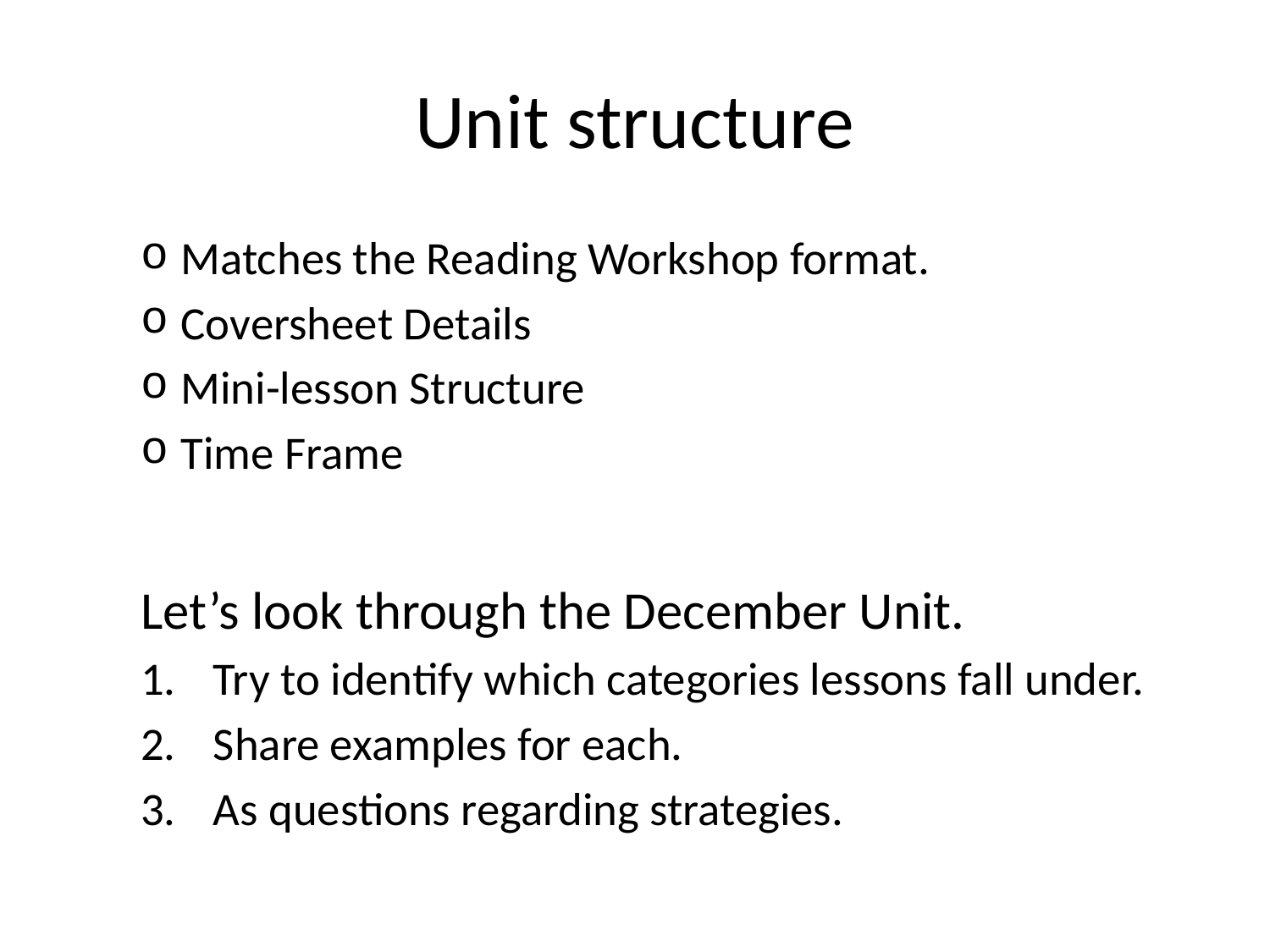

# Unit structure
Matches the Reading Workshop format.
Coversheet Details
Mini-lesson Structure
Time Frame

Let’s look through the December Unit.
Try to identify which categories lessons fall under.
Share examples for each.
As questions regarding strategies.